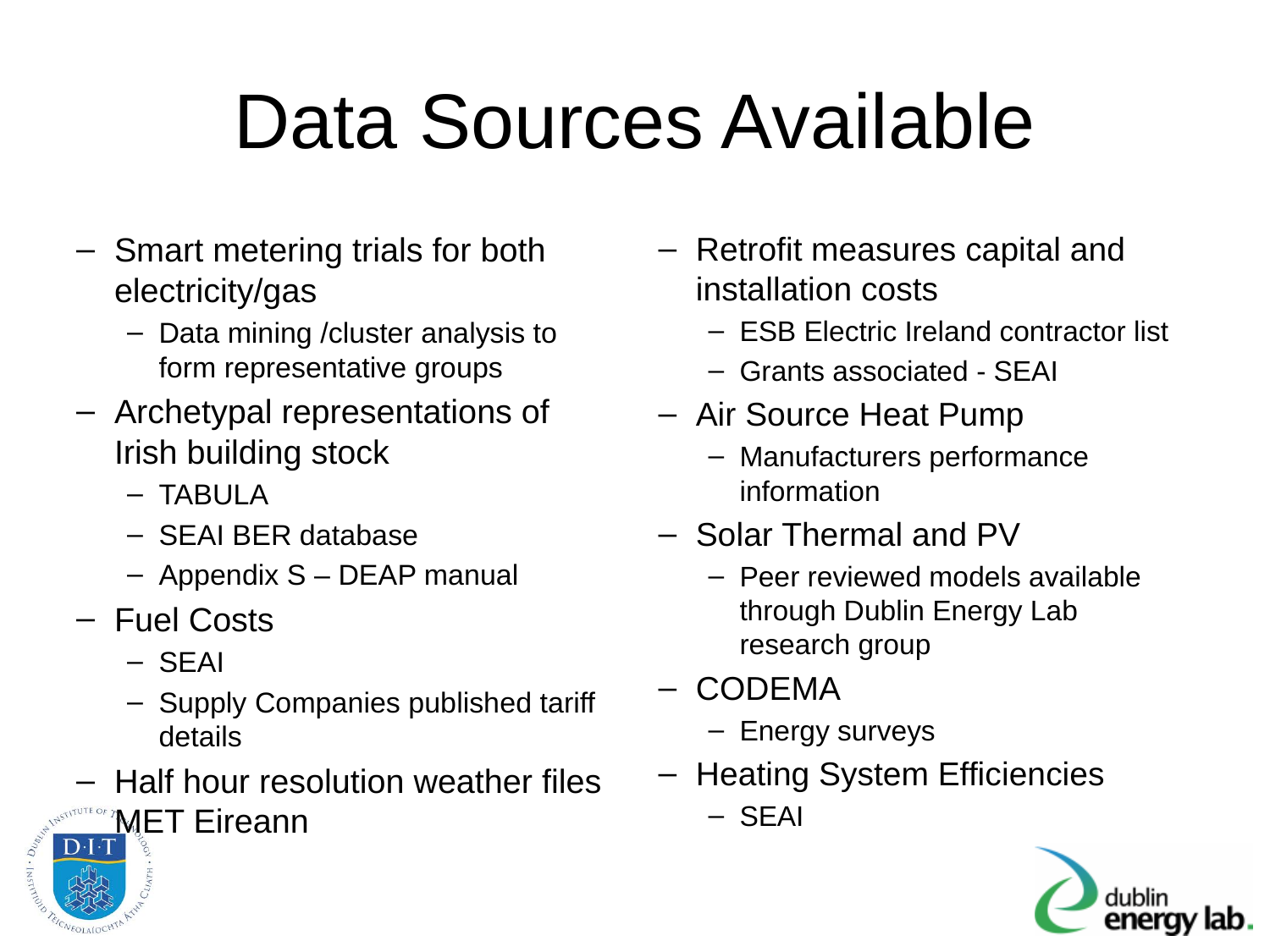

# Data Sources Available
Smart metering trials for both electricity/gas
Data mining /cluster analysis to form representative groups
Archetypal representations of Irish building stock
TABULA
SEAI BER database
Appendix S – DEAP manual
Fuel Costs
SEAI
Supply Companies published tariff details
Half hour resolution weather files MET Eireann

Retrofit measures capital and installation costs
ESB Electric Ireland contractor list
Grants associated - SEAI
Air Source Heat Pump
Manufacturers performance information
Solar Thermal and PV
Peer reviewed models available through Dublin Energy Lab research group
CODEMA
Energy surveys
Heating System Efficiencies
SEAI